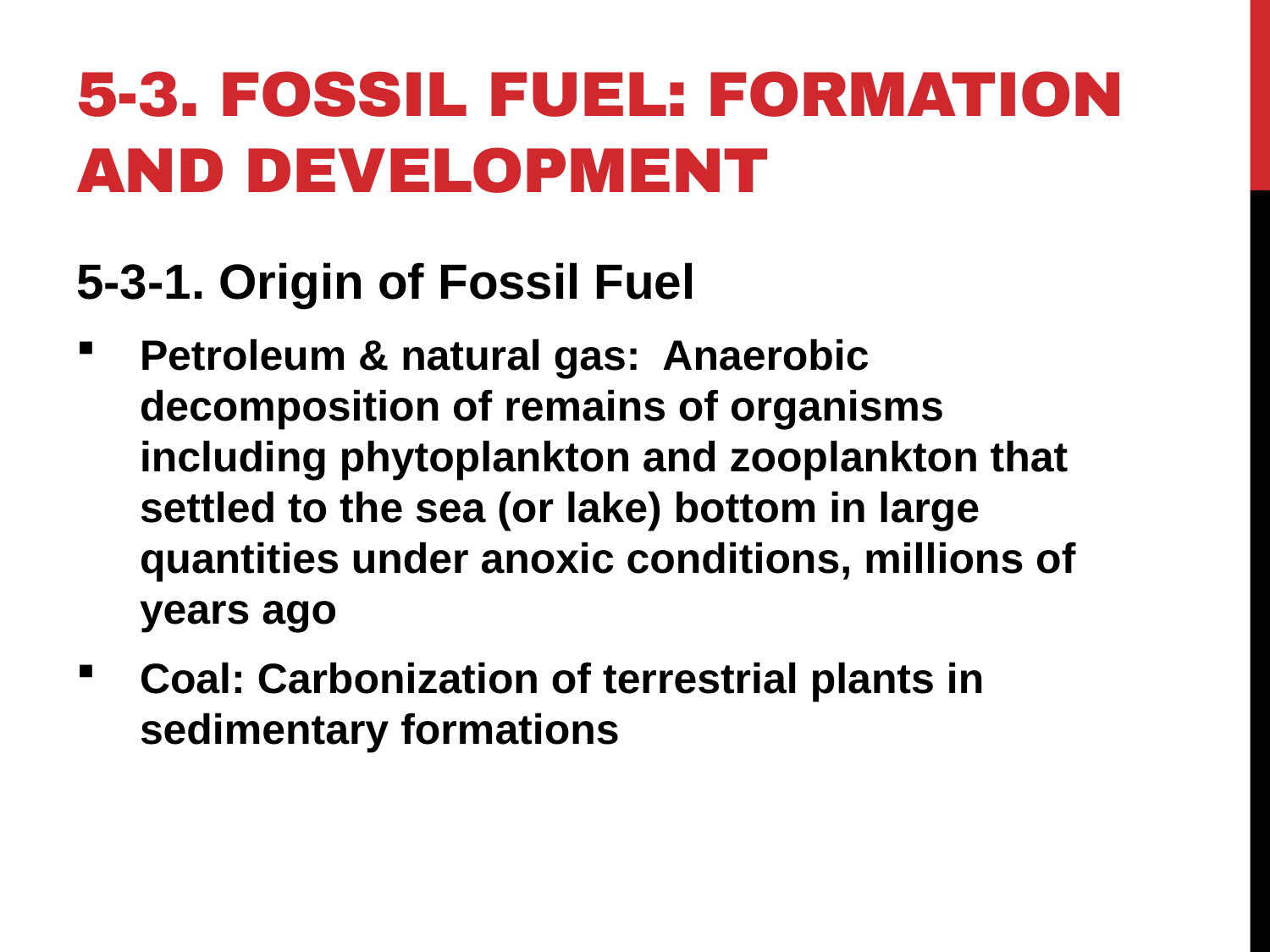

# 5-3. fossil fuel: formation and development
5-3-1. Origin of Fossil Fuel
Petroleum & natural gas:  Anaerobic decomposition of remains of organisms including phytoplankton and zooplankton that settled to the sea (or lake) bottom in large quantities under anoxic conditions, millions of years ago
Coal: Carbonization of terrestrial plants in sedimentary formations